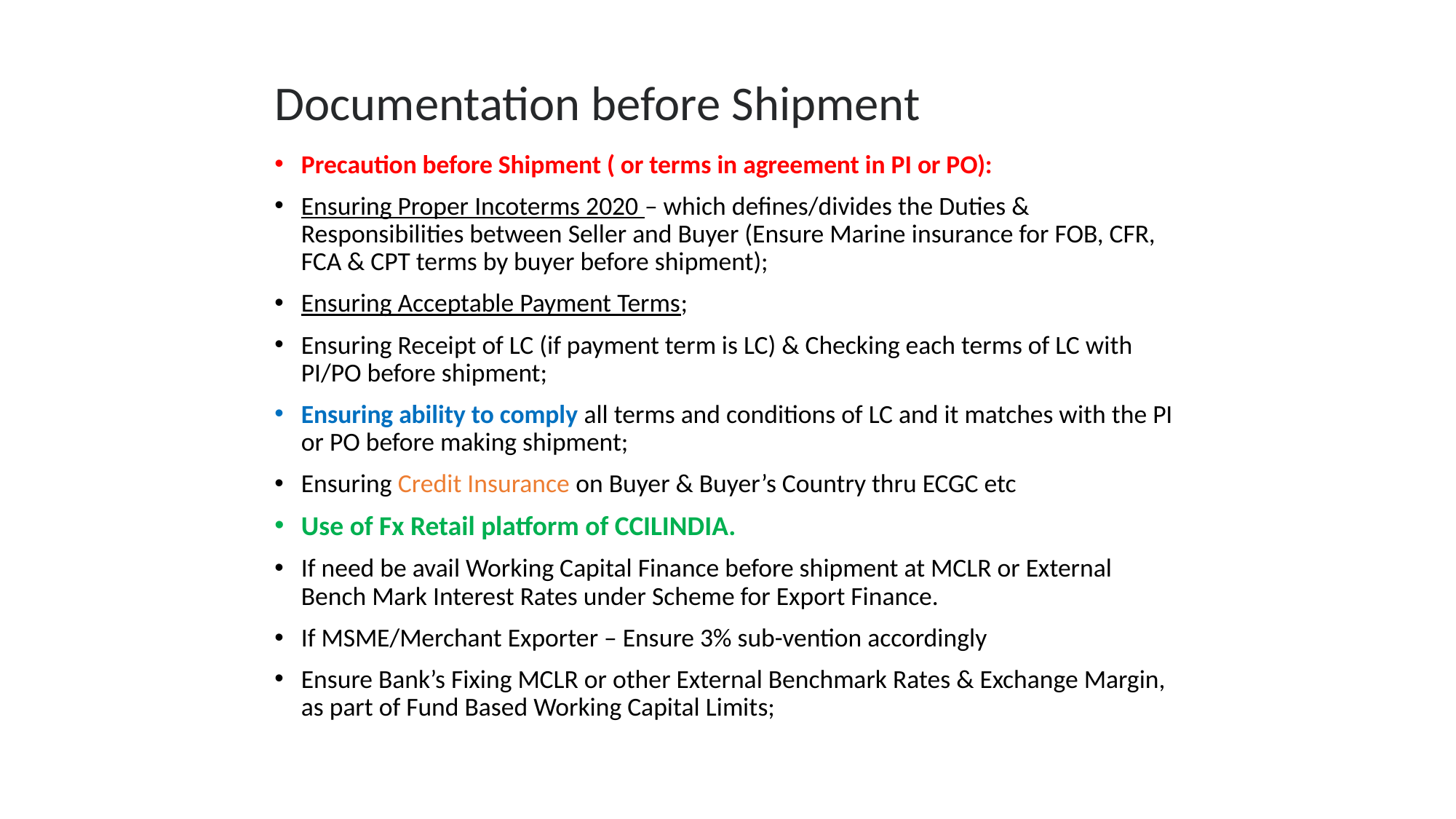

# Documentation before Shipment
Precaution before Shipment ( or terms in agreement in PI or PO):
Ensuring Proper Incoterms 2020 – which defines/divides the Duties & Responsibilities between Seller and Buyer (Ensure Marine insurance for FOB, CFR, FCA & CPT terms by buyer before shipment);
Ensuring Acceptable Payment Terms;
Ensuring Receipt of LC (if payment term is LC) & Checking each terms of LC with PI/PO before shipment;
Ensuring ability to comply all terms and conditions of LC and it matches with the PI or PO before making shipment;
Ensuring Credit Insurance on Buyer & Buyer’s Country thru ECGC etc
Use of Fx Retail platform of CCILINDIA.
If need be avail Working Capital Finance before shipment at MCLR or External Bench Mark Interest Rates under Scheme for Export Finance.
If MSME/Merchant Exporter – Ensure 3% sub-vention accordingly
Ensure Bank’s Fixing MCLR or other External Benchmark Rates & Exchange Margin, as part of Fund Based Working Capital Limits;